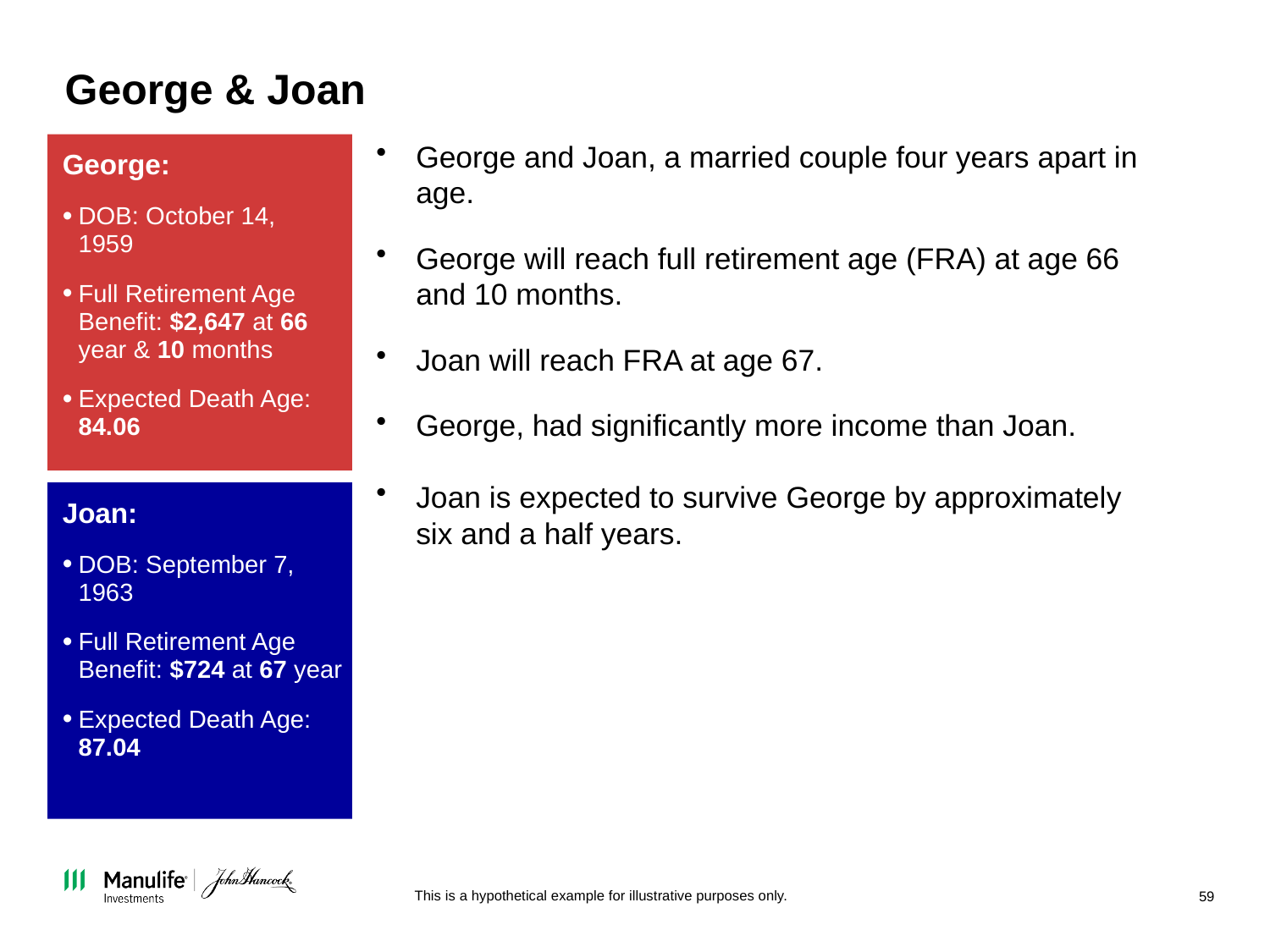

# George & Joan
George:
DOB: October 14, 1959
Full Retirement Age Benefit: $2,647 at 66 year & 10 months
Expected Death Age: 84.06
George and Joan, a married couple four years apart in age.

George will reach full retirement age (FRA) at age 66 and 10 months.

Joan will reach FRA at age 67.

George, had significantly more income than Joan.

Joan is expected to survive George by approximately six and a half years.

Joan:
DOB: September 7, 1963
Full Retirement Age Benefit: $724 at 67 year
Expected Death Age: 87.04
This is a hypothetical example for illustrative purposes only.
59